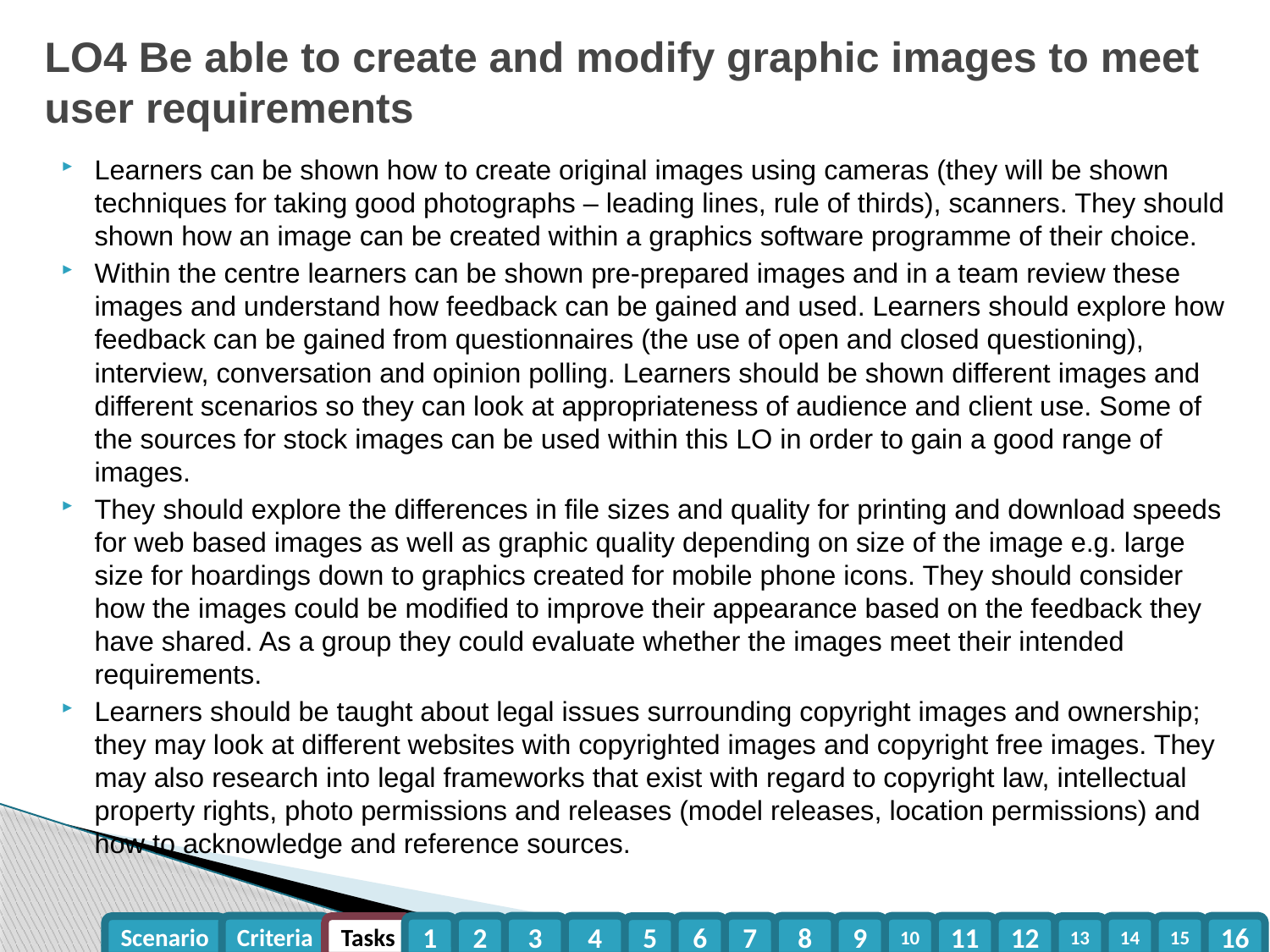

# LO4 Be able to create and modify graphic images to meet user requirements
Learners can be shown how to create original images using cameras (they will be shown techniques for taking good photographs – leading lines, rule of thirds), scanners. They should shown how an image can be created within a graphics software programme of their choice.
Within the centre learners can be shown pre-prepared images and in a team review these images and understand how feedback can be gained and used. Learners should explore how feedback can be gained from questionnaires (the use of open and closed questioning), interview, conversation and opinion polling. Learners should be shown different images and different scenarios so they can look at appropriateness of audience and client use. Some of the sources for stock images can be used within this LO in order to gain a good range of images.
They should explore the differences in file sizes and quality for printing and download speeds for web based images as well as graphic quality depending on size of the image e.g. large size for hoardings down to graphics created for mobile phone icons. They should consider how the images could be modified to improve their appearance based on the feedback they have shared. As a group they could evaluate whether the images meet their intended requirements.
Learners should be taught about legal issues surrounding copyright images and ownership; they may look at different websites with copyrighted images and copyright free images. They may also research into legal frameworks that exist with regard to copyright law, intellectual property rights, photo permissions and releases (model releases, location permissions) and how to acknowledge and reference sources.